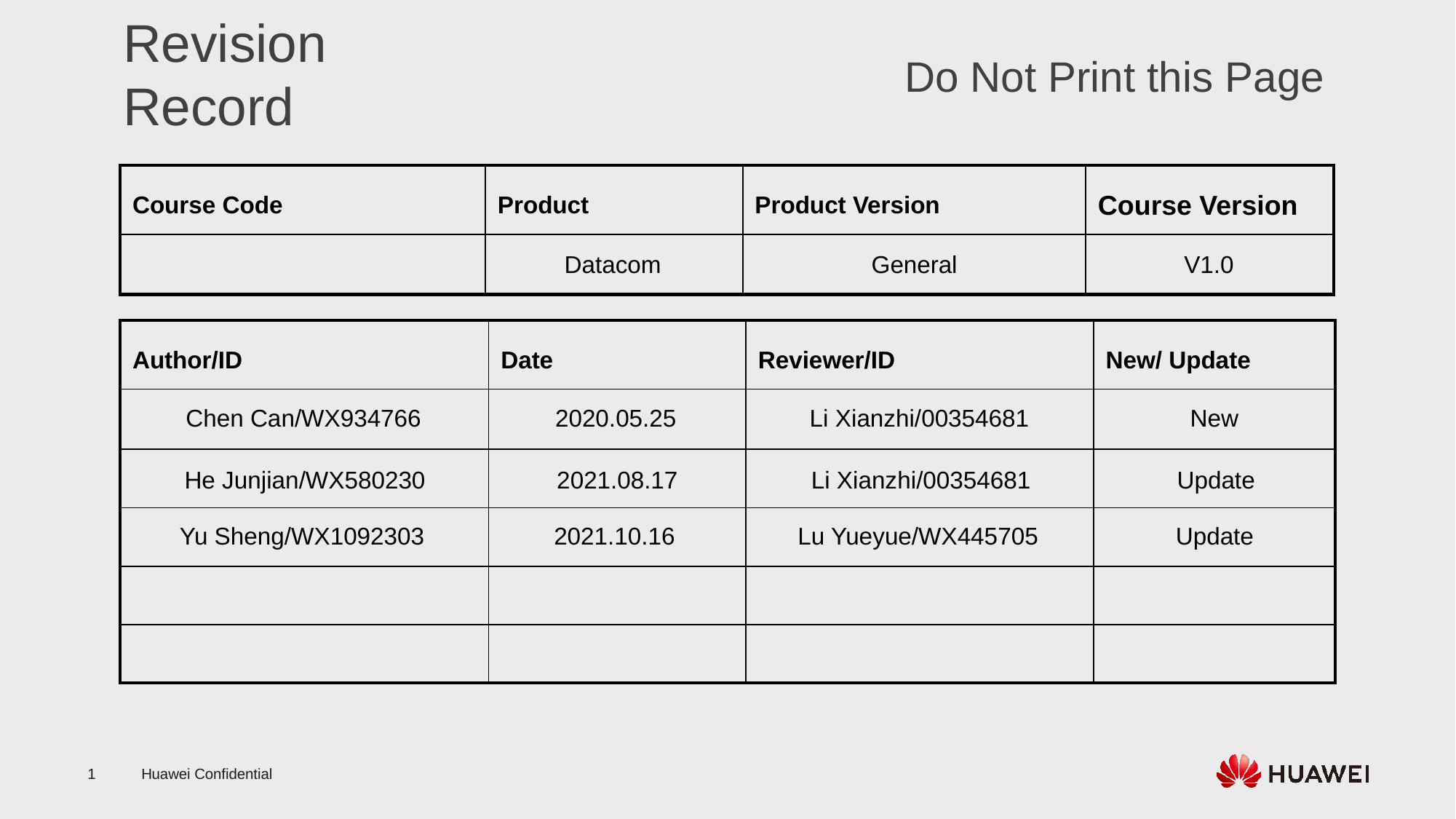

Datacom
General
V1.0
Chen Can/WX934766
2020.05.25
Li Xianzhi/00354681
New
He Junjian/WX580230
2021.08.17
Li Xianzhi/00354681
Update
Yu Sheng/WX1092303
2021.10.16
Lu Yueyue/WX445705
Update